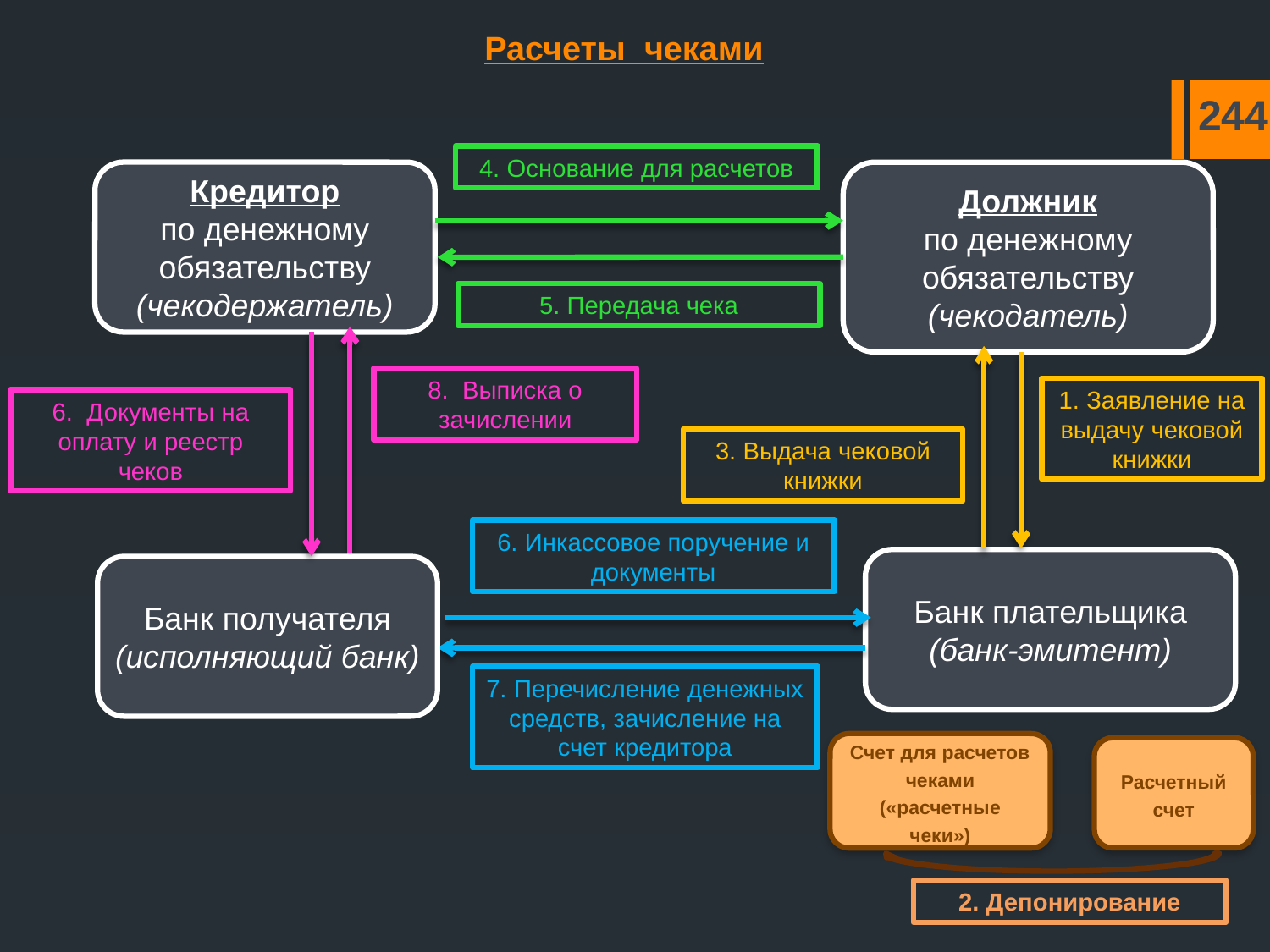

# Расчеты  чеками
244
4. Основание для расчетов
Кредитор
по денежному обязательству
(чекодержатель)
Должник
по денежному обязательству
(чекодатель)
5. Передача чека
8.  Выписка о зачислении
1. Заявление на выдачу чековой книжки
6.  Документы на оплату и реестр чеков
3. Выдача чековой книжки
6. Инкассовое поручение и документы
Банк плательщика
(банк-эмитент)
Банк получателя
(исполняющий банк)
7. Перечисление денежных средств, зачисление на счет кредитора
Счет для расчетов чеками («расчетные чеки»)
Расчетный счет

2. Депонирование